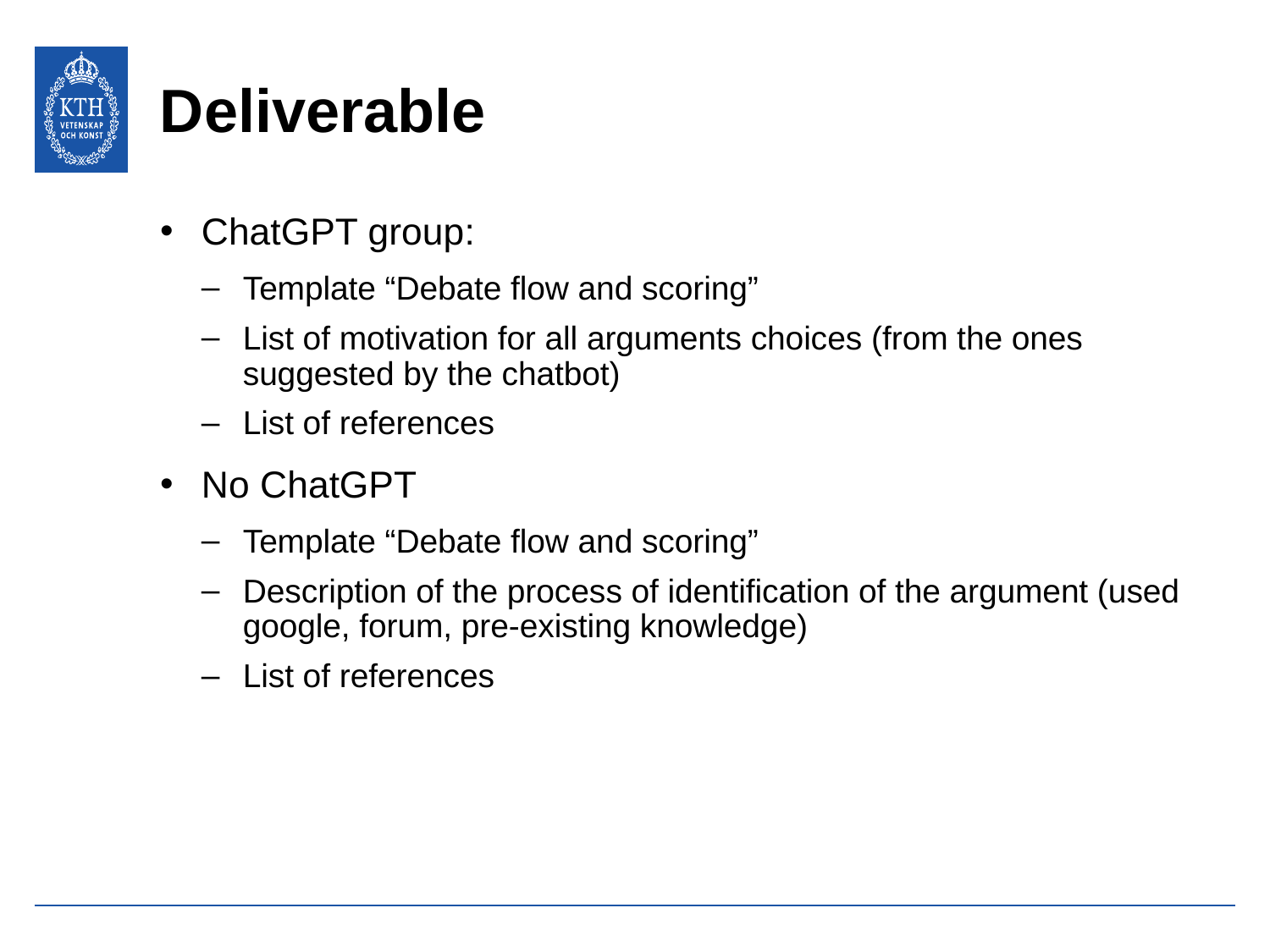

# Deliverable
ChatGPT group:
Template “Debate flow and scoring”
List of motivation for all arguments choices (from the ones suggested by the chatbot)
List of references
No ChatGPT
Template “Debate flow and scoring”
Description of the process of identification of the argument (used google, forum, pre-existing knowledge)
List of references